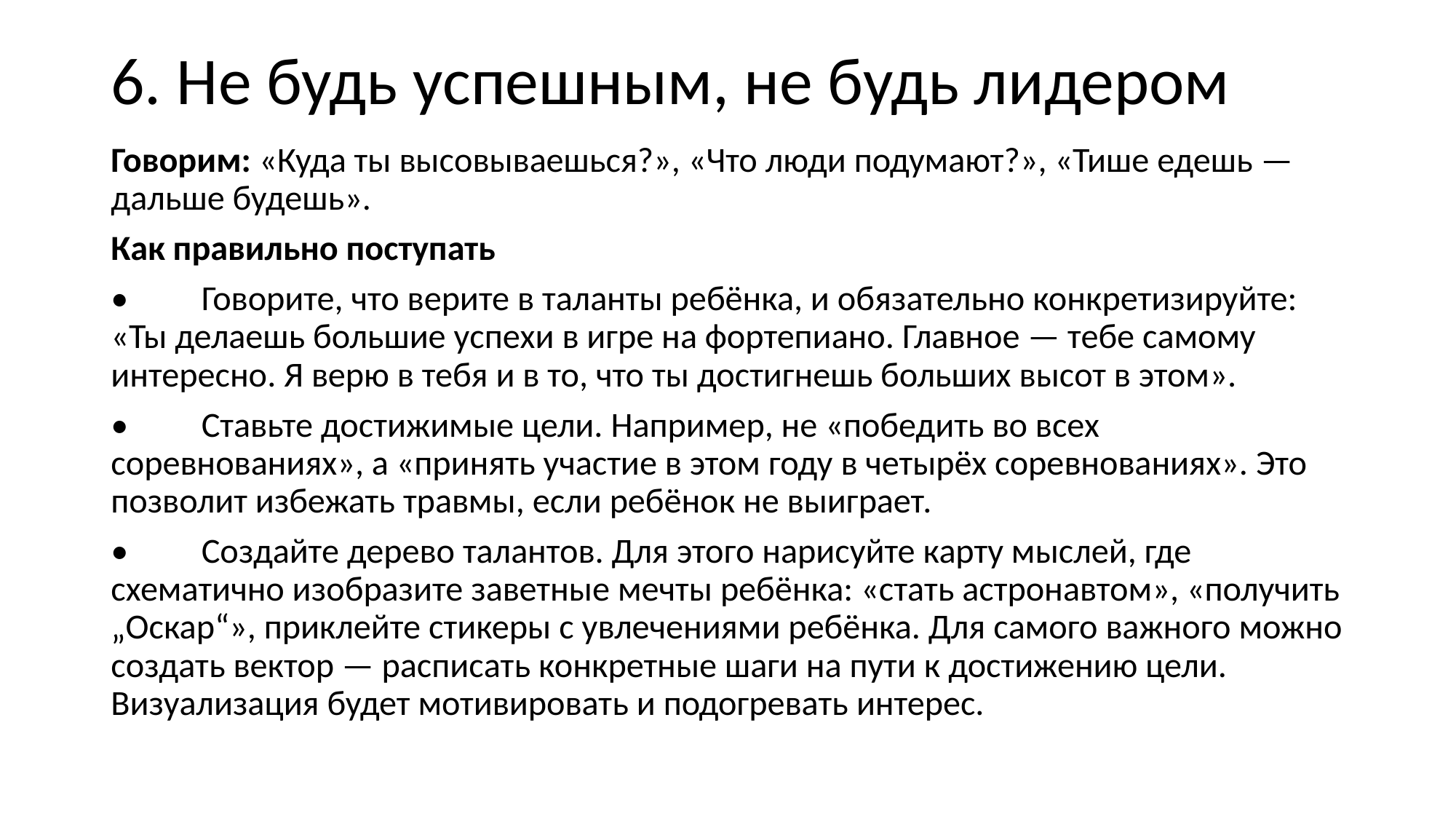

# 6. Не будь успешным, не будь лидером
Говорим: «Куда ты высовываешься?», «Что люди подумают?», «Тише едешь — дальше будешь».
Как правильно поступать
•	Говорите, что верите в таланты ребёнка, и обязательно конкретизируйте: «Ты делаешь большие успехи в игре на фортепиано. Главное — тебе самому интересно. Я верю в тебя и в то, что ты достигнешь больших высот в этом».
•	Ставьте достижимые цели. Например, не «победить во всех соревнованиях», а «принять участие в этом году в четырёх соревнованиях». Это позволит избежать травмы, если ребёнок не выиграет.
•	Создайте дерево талантов. Для этого нарисуйте карту мыслей, где схематично изобразите заветные мечты ребёнка: «стать астронавтом», «получить „Оскар“», приклейте стикеры с увлечениями ребёнка. Для самого важного можно создать вектор — расписать конкретные шаги на пути к достижению цели. Визуализация будет мотивировать и подогревать интерес.